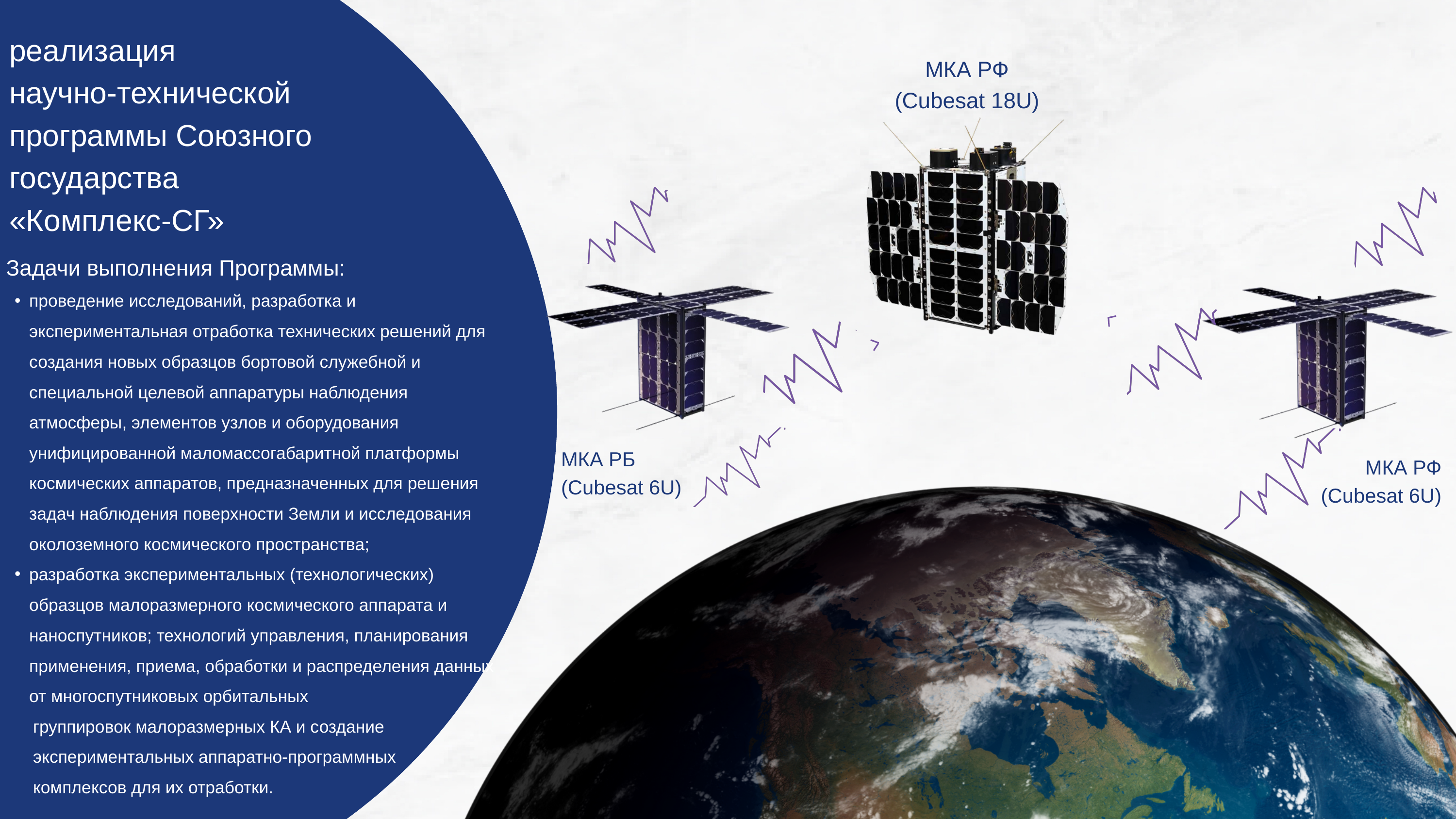

реализация
научно-технической
программы Союзного
государства
«Комплекс-СГ»
МКА РФ
(Cubesat 18U)

 Задачи выполнения Программы:
проведение исследований, разработка и экспериментальная отработка технических решений для создания новых образцов бортовой служебной и специальной целевой аппаратуры наблюдения атмосферы, элементов узлов и оборудования унифицированной маломассогабаритной платформы космических аппаратов, предназначенных для решения задач наблюдения поверхности Земли и исследования околоземного космического пространства;
разработка экспериментальных (технологических) образцов малоразмерного космического аппарата и наноспутников; технологий управления, планирования применения, приема, обработки и распределения данных от многоспутниковых орбитальных
       группировок малоразмерных КА и создание
       экспериментальных аппаратно-программных
       комплексов для их отработки.

МКА РБ
(Cubesat 6U)
МКА РФ
(Cubesat 6U)